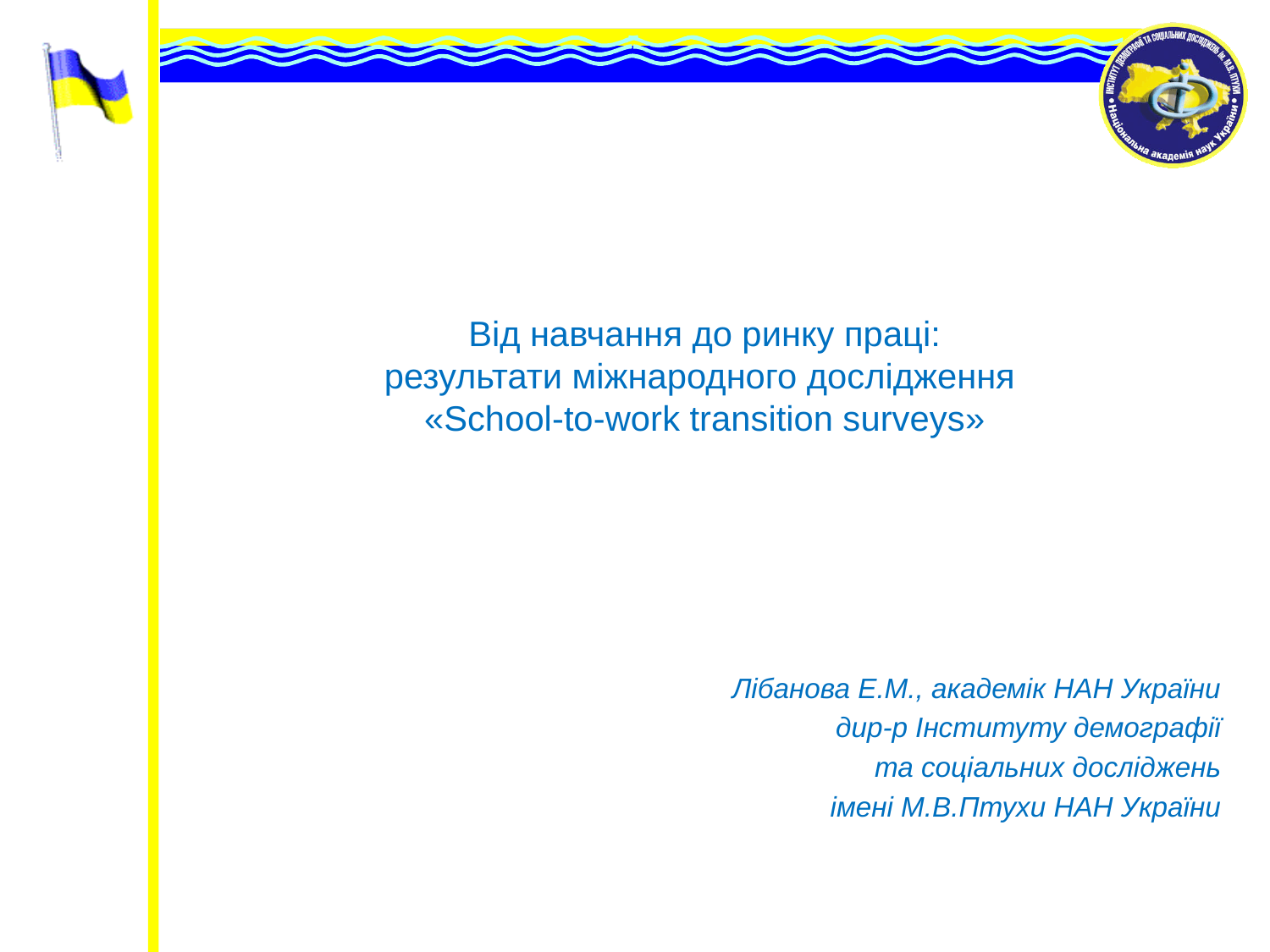

Від навчання до ринку праці:
результати міжнародного дослідження
«School-to-work transition surveys»
Лібанова Е.М., академік НАН України
дир-р Інституту демографії
та соціальних досліджень
імені М.В.Птухи НАН України